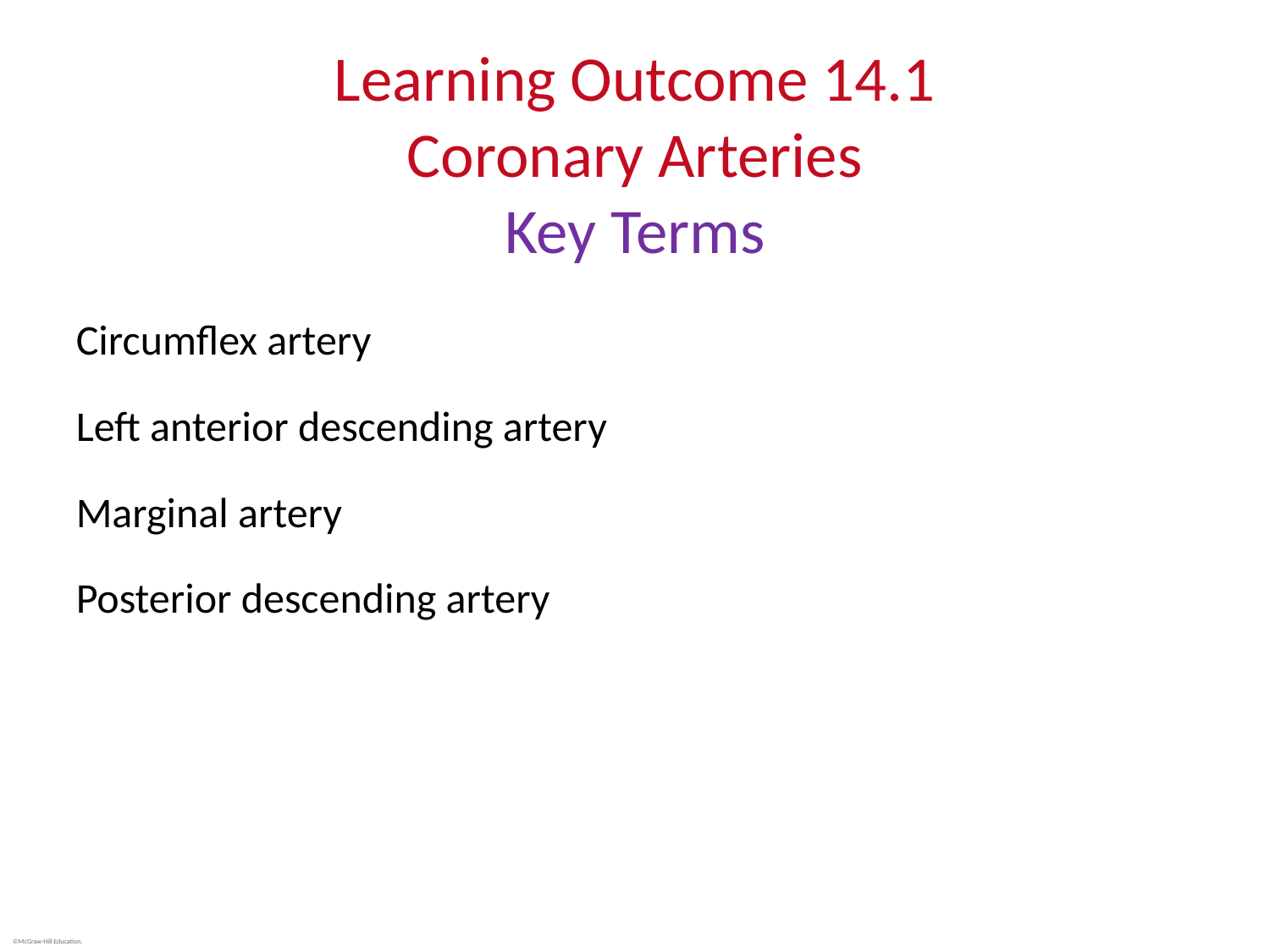

# Learning Outcome 14.1 Coronary Arteries Key Terms
Circumflex artery
Left anterior descending artery
Marginal artery
Posterior descending artery